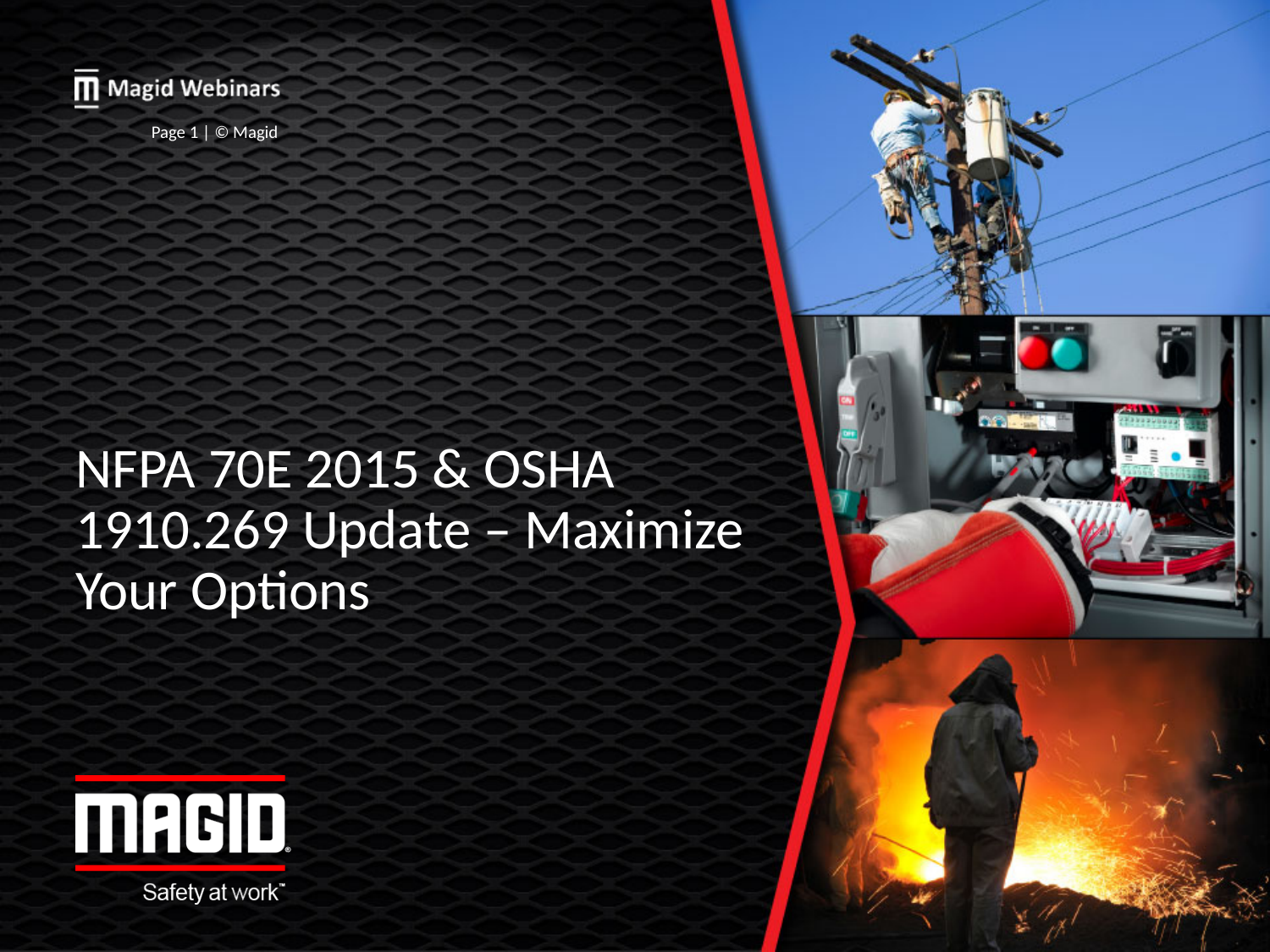

Page 1 | © Magid
# NFPA 70E 2015 & OSHA 1910.269 Update – Maximize Your Options